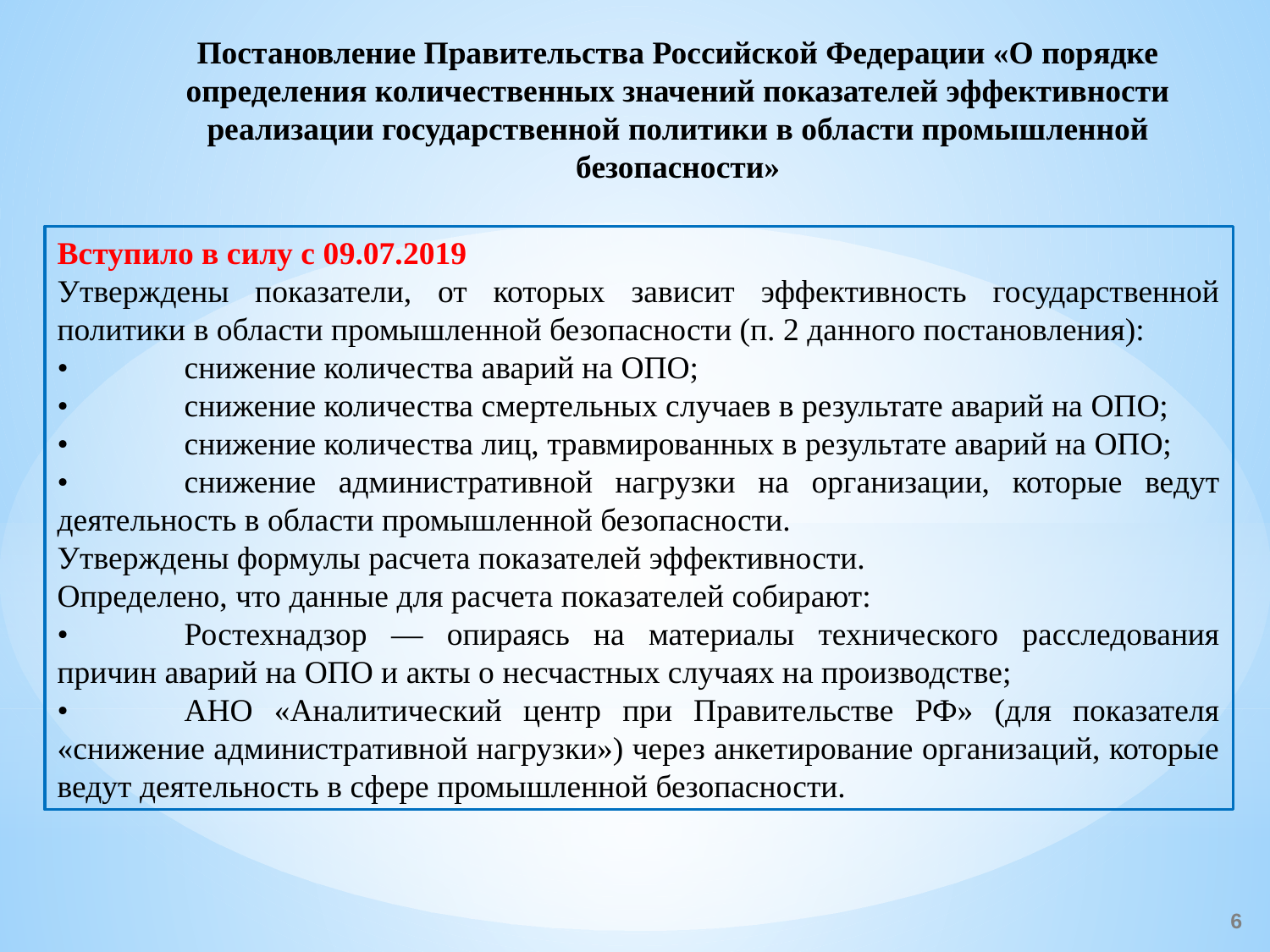

Постановление Правительства Российской Федерации «О порядке определения количественных значений показателей эффективности реализации государственной политики в области промышленной безопасности»
Вступило в силу с 09.07.2019
Утверждены показатели, от которых зависит эффективность государственной политики в области промышленной безопасности (п. 2 данного постановления):
•	снижение количества аварий на ОПО;
•	снижение количества смертельных случаев в результате аварий на ОПО;
•	снижение количества лиц, травмированных в результате аварий на ОПО;
•	снижение административной нагрузки на организации, которые ведут деятельность в области промышленной безопасности.
Утверждены формулы расчета показателей эффективности.
Определено, что данные для расчета показателей собирают:
•	Ростехнадзор — опираясь на материалы технического расследования причин аварий на ОПО и акты о несчастных случаях на производстве;
•	АНО «Аналитический центр при Правительстве РФ» (для показателя «снижение административной нагрузки») через анкетирование организаций, которые ведут деятельность в сфере промышленной безопасности.
6